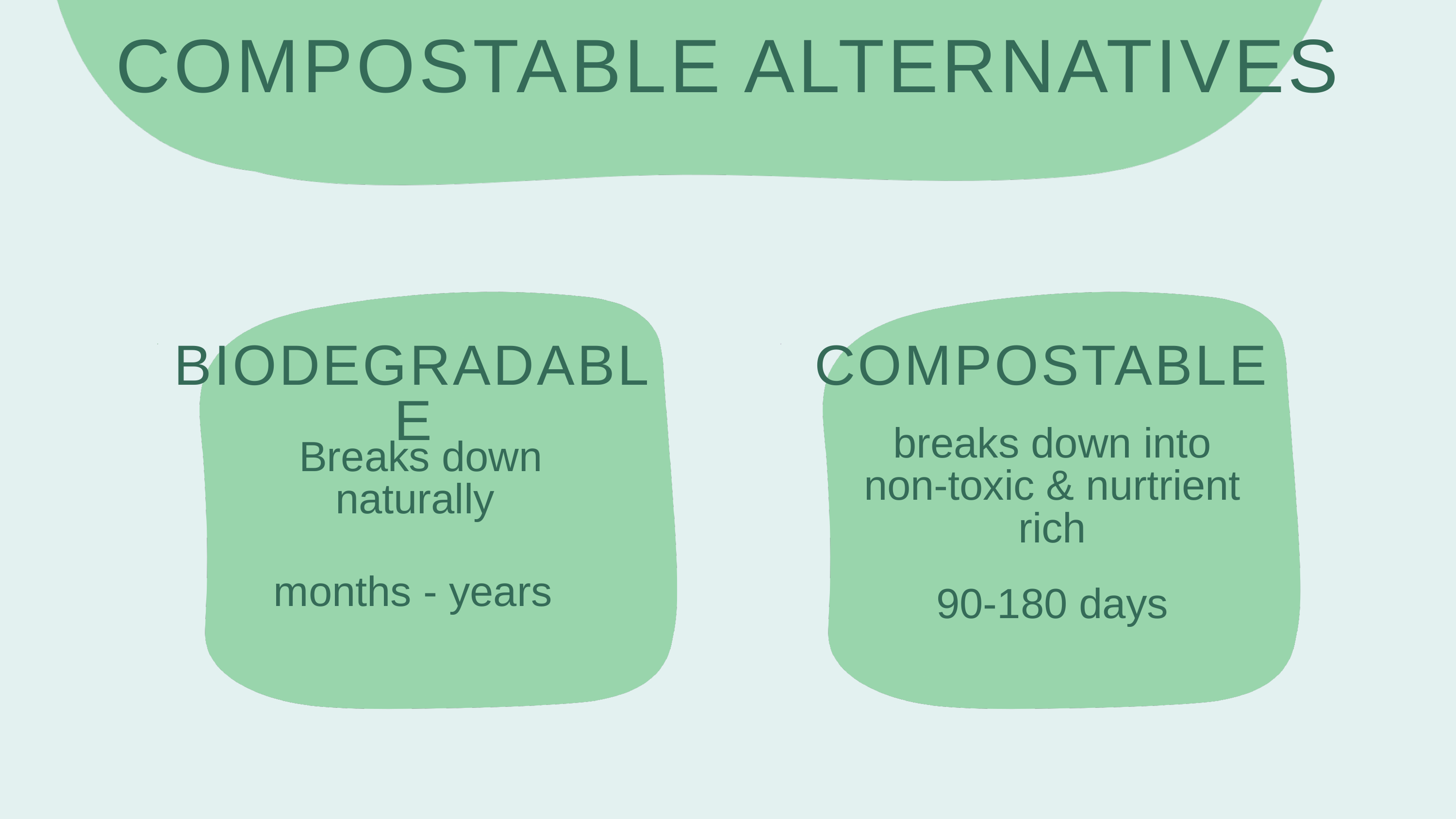

COMPOSTABLE ALTERNATIVES

BIODEGRADABLE
COMPOSTABLE
breaks down into non-toxic & nurtrient rich
Breaks down naturally
months - years
90-180 days